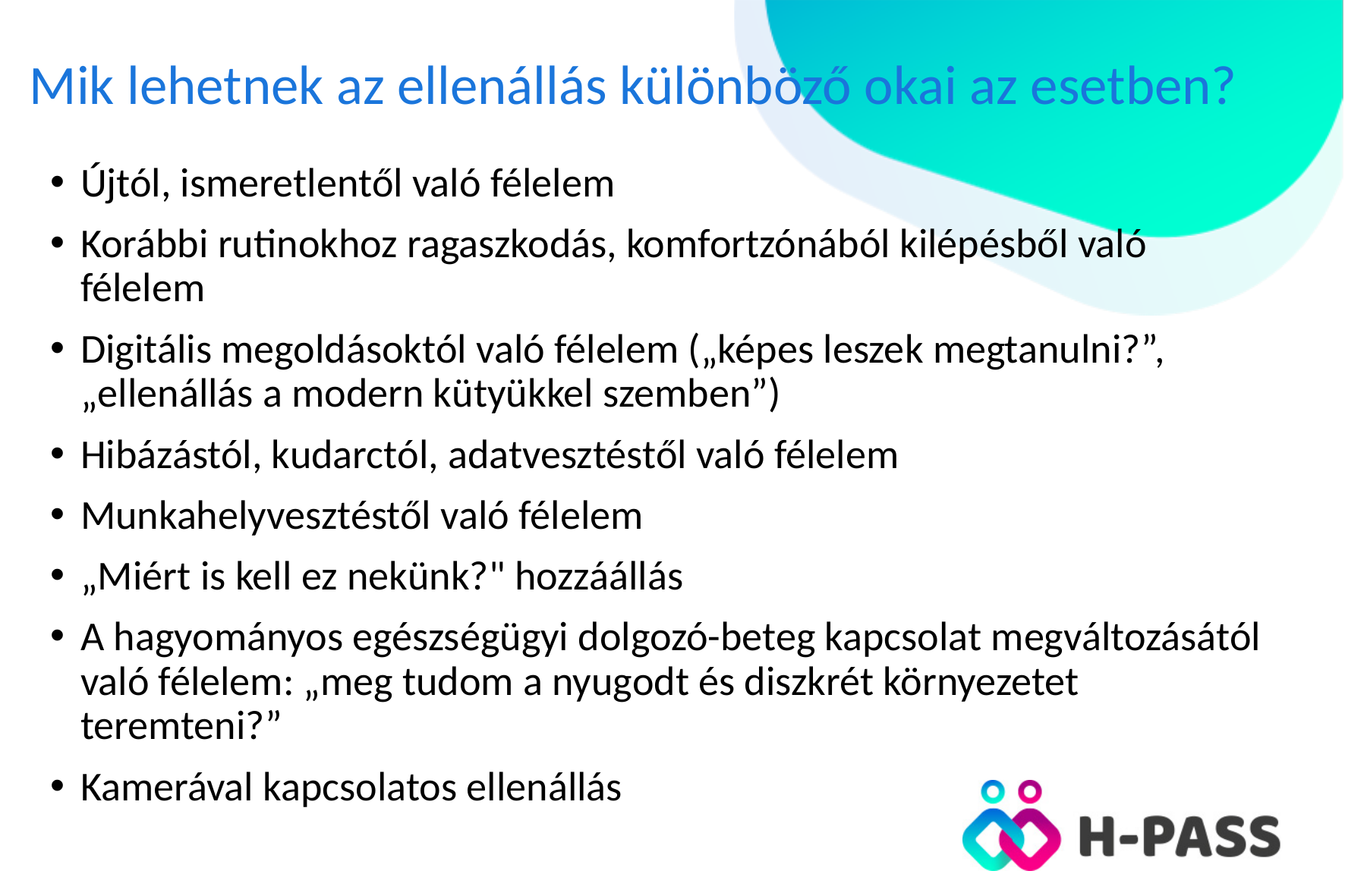

# Mik lehetnek az ellenállás különböző okai az esetben?
Újtól, ismeretlentől való félelem
Korábbi rutinokhoz ragaszkodás, komfortzónából kilépésből való félelem
Digitális megoldásoktól való félelem („képes leszek megtanulni?”, „ellenállás a modern kütyükkel szemben”)
Hibázástól, kudarctól, adatvesztéstől való félelem
Munkahelyvesztéstől való félelem
„Miért is kell ez nekünk?" hozzáállás
A hagyományos egészségügyi dolgozó-beteg kapcsolat megváltozásától való félelem: „meg tudom a nyugodt és diszkrét környezetet teremteni?”
Kamerával kapcsolatos ellenállás